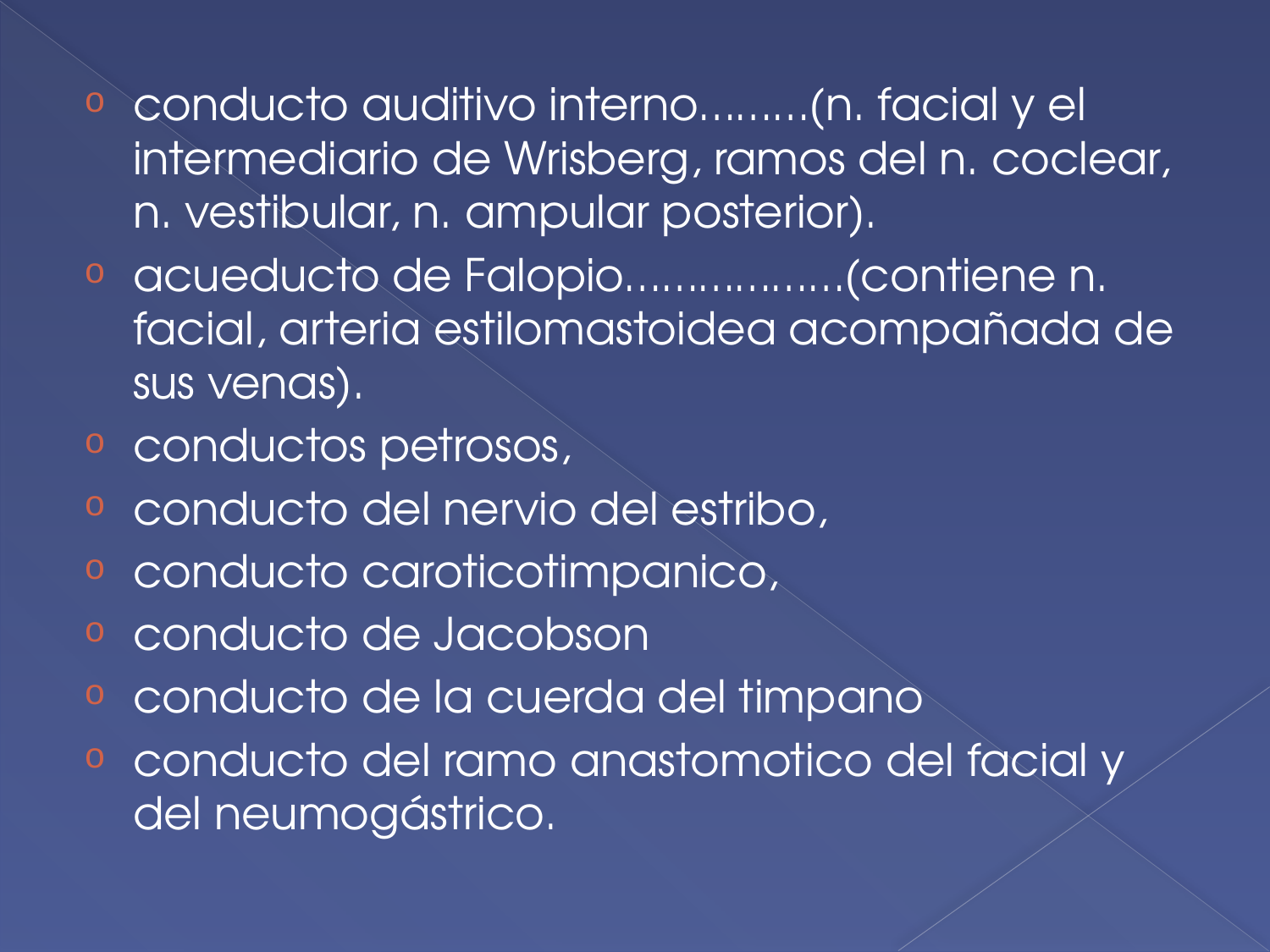

conducto auditivo interno………(n. facial y el intermediario de Wrisberg, ramos del n. coclear, n. vestibular, n. ampular posterior).
acueducto de Falopio………………(contiene n. facial, arteria estilomastoidea acompañada de sus venas).
conductos petrosos,
conducto del nervio del estribo,
conducto caroticotimpanico,
conducto de Jacobson
conducto de la cuerda del timpano
conducto del ramo anastomotico del facial y del neumogástrico.